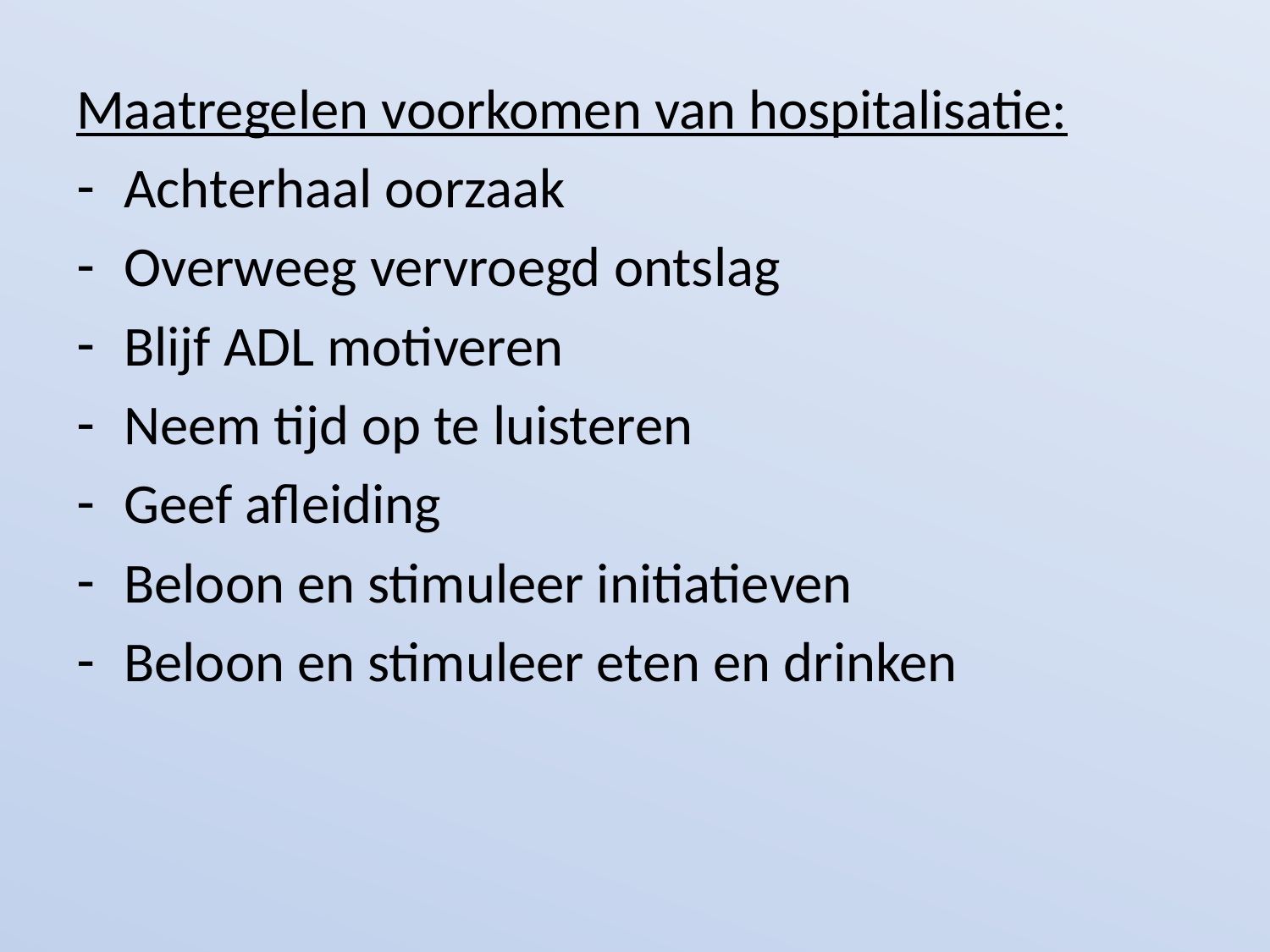

#
Maatregelen voorkomen van hospitalisatie:
Achterhaal oorzaak
Overweeg vervroegd ontslag
Blijf ADL motiveren
Neem tijd op te luisteren
Geef afleiding
Beloon en stimuleer initiatieven
Beloon en stimuleer eten en drinken